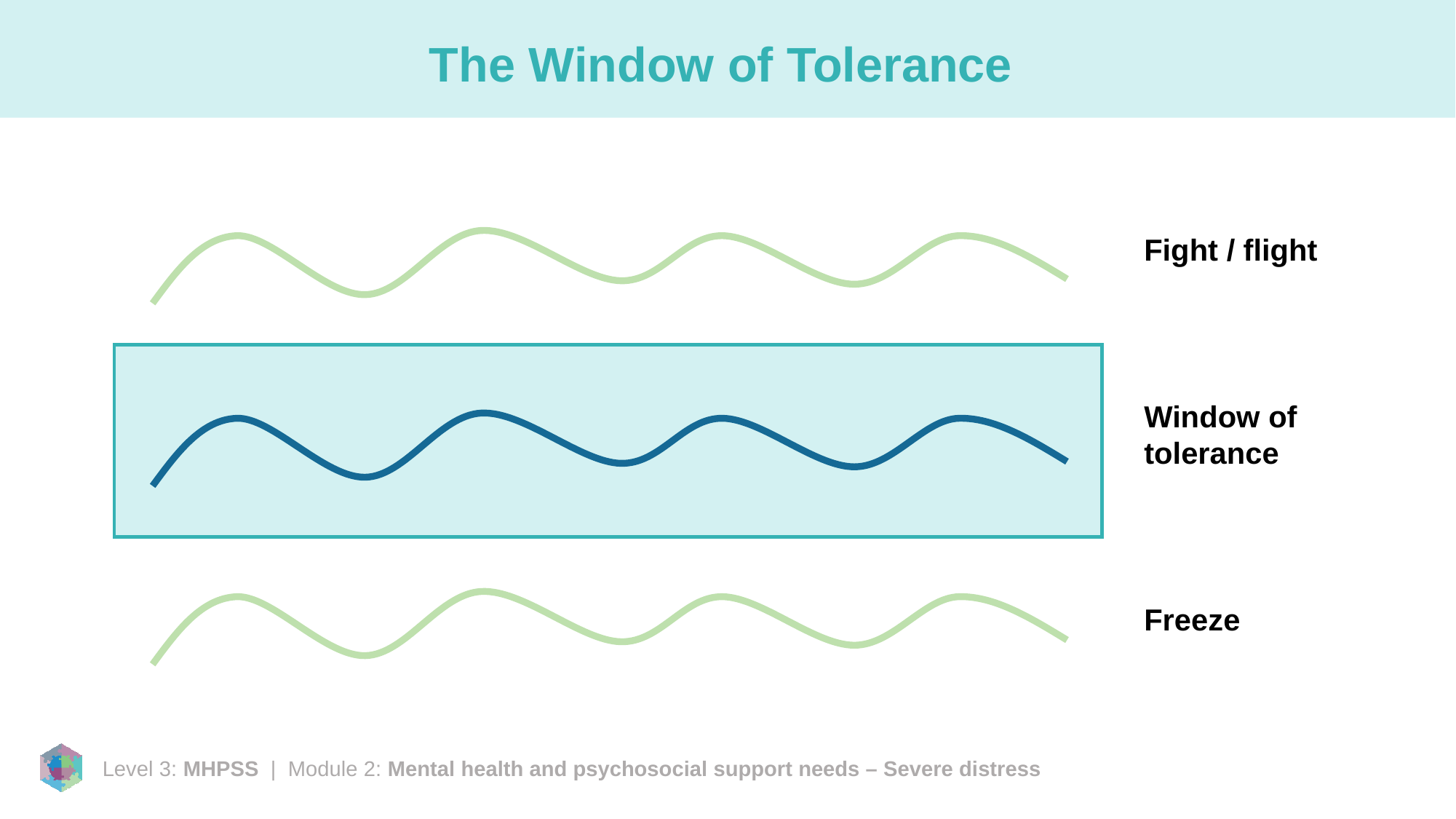

# The Window of Tolerance
Fight / flight

Window of tolerance

Freeze